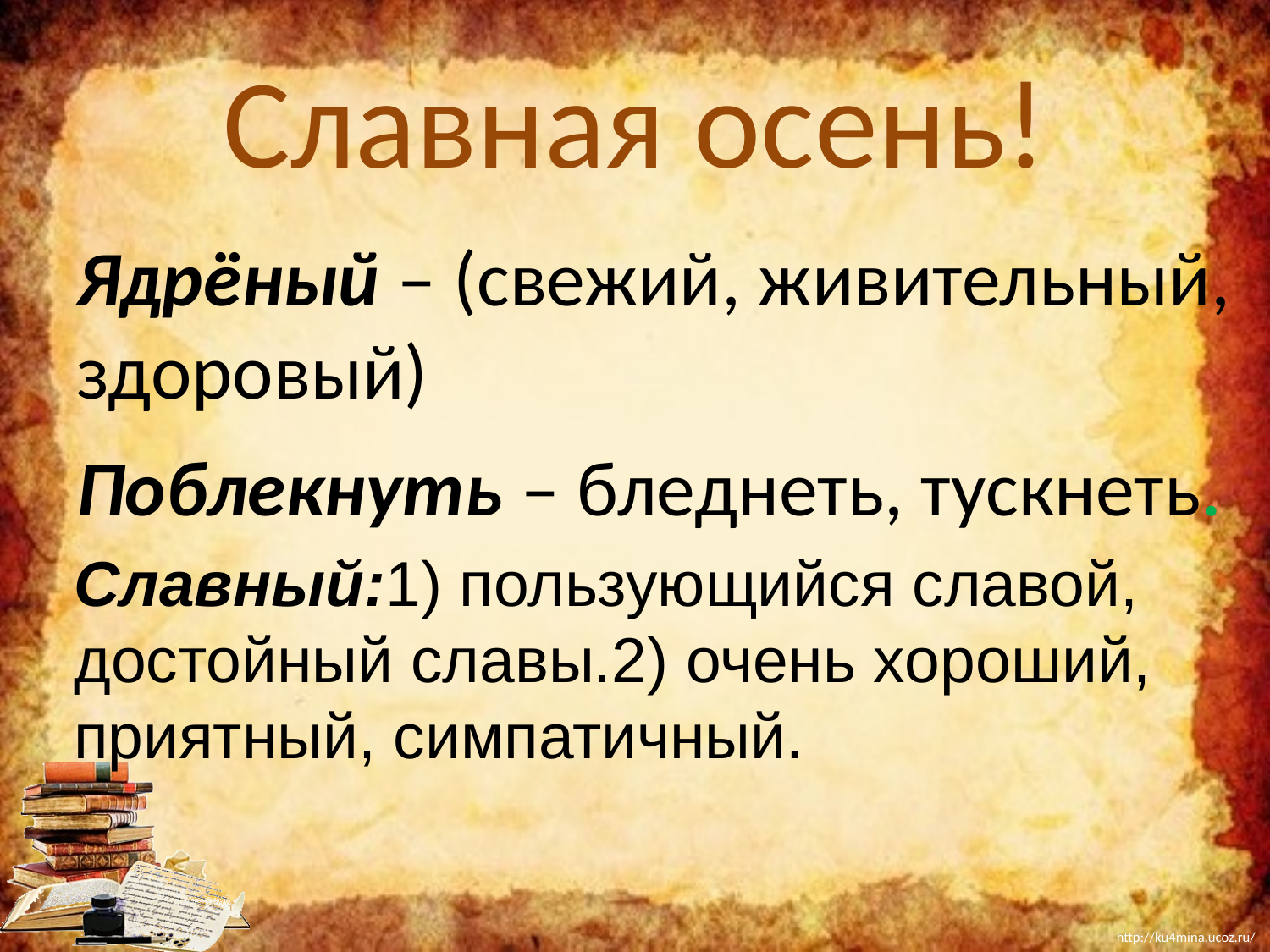

# Славная осень!
Ядрёный – (свежий, живительный, здоровый)
Поблекнуть – бледнеть, тускнеть.
Славный:1) пользующийся славой, достойный славы.2) очень хороший, приятный, симпатичный.